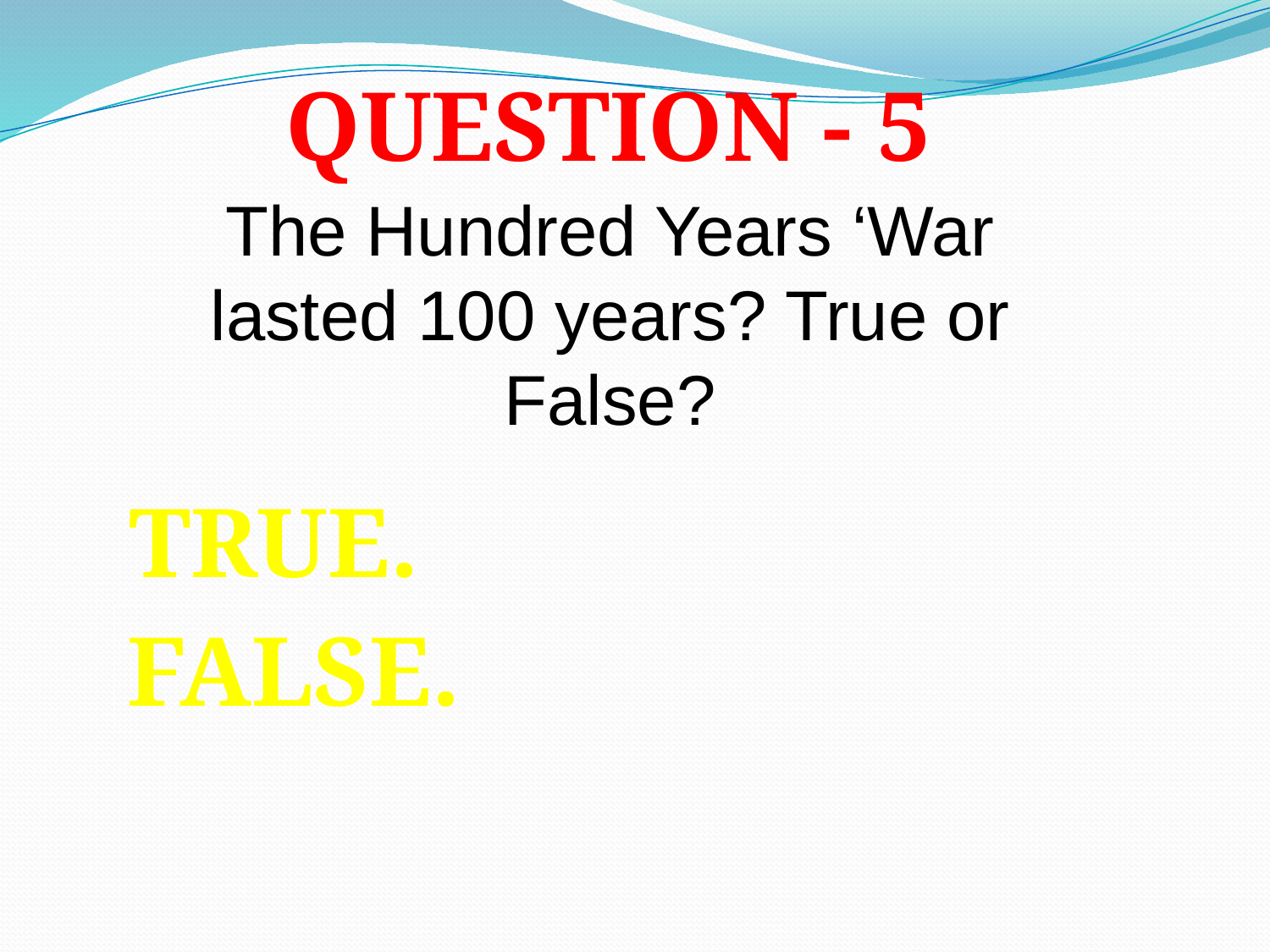

Question - 5
The Hundred Years ‘War lasted 100 years? True or False?
True.
False.